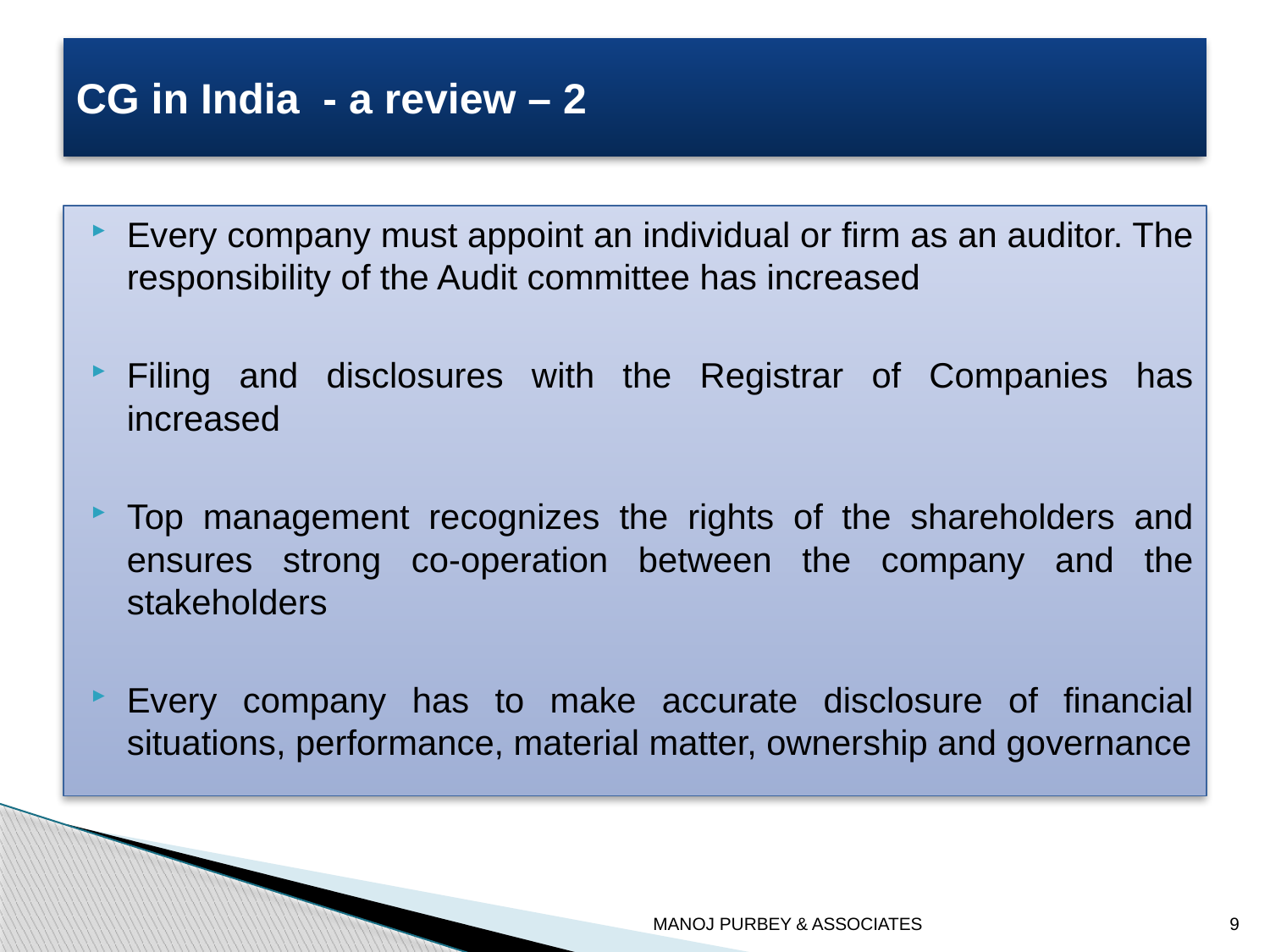

# CG in India  - a review – 2
Every company must appoint an individual or firm as an auditor. The responsibility of the Audit committee has increased

Filing and disclosures with the Registrar of Companies has increased

Top management recognizes the rights of the shareholders and ensures strong co-operation between the company and the stakeholders

Every company has to make accurate disclosure of financial situations, performance, material matter, ownership and governance

MANOJ PURBEY & ASSOCIATES
9